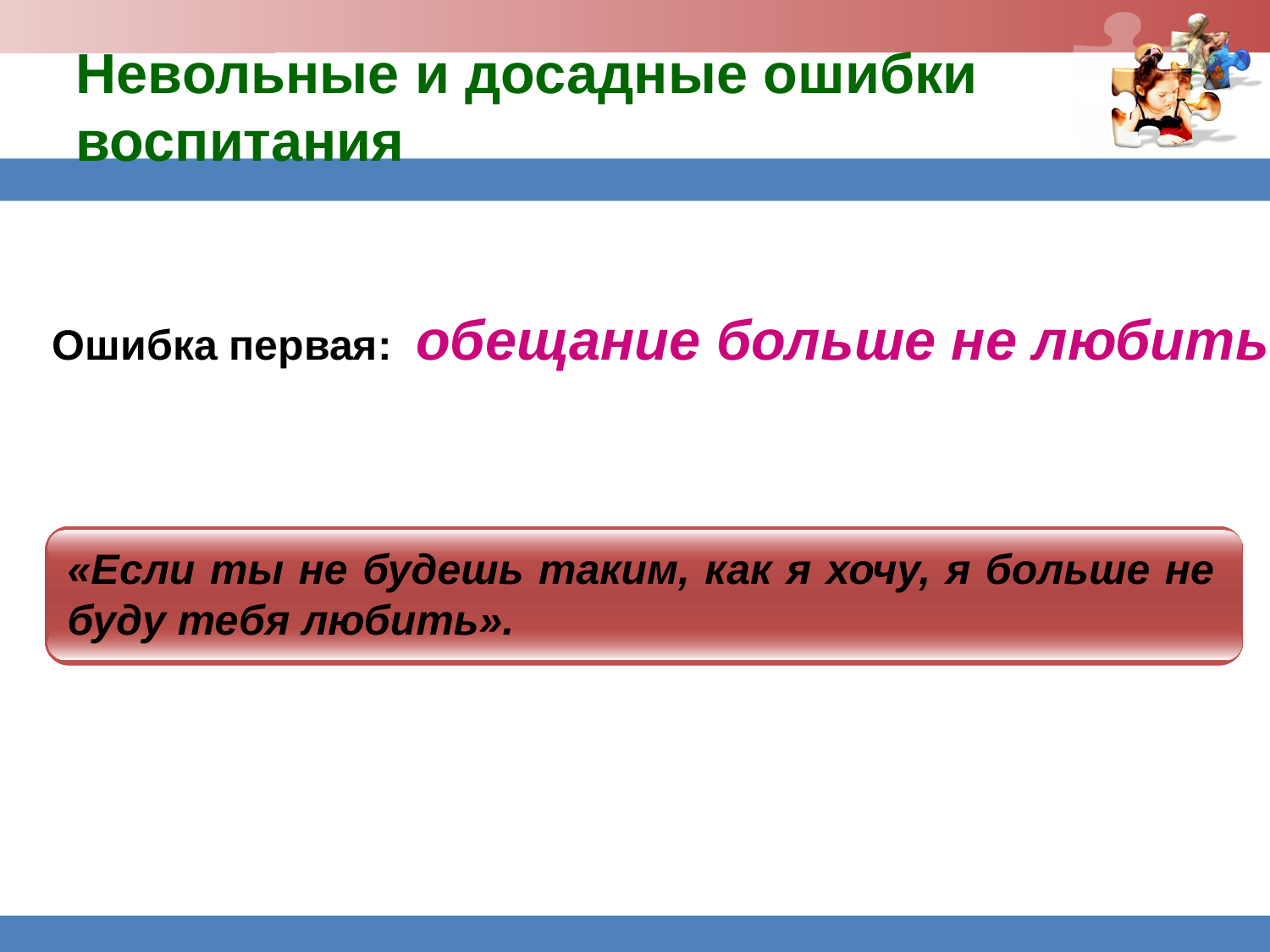

Невольные и досадные ошибки воспитания
Ошибка первая:  обещание больше не любить

«Если ты не будешь таким, как я хочу, я больше не буду тебя любить».